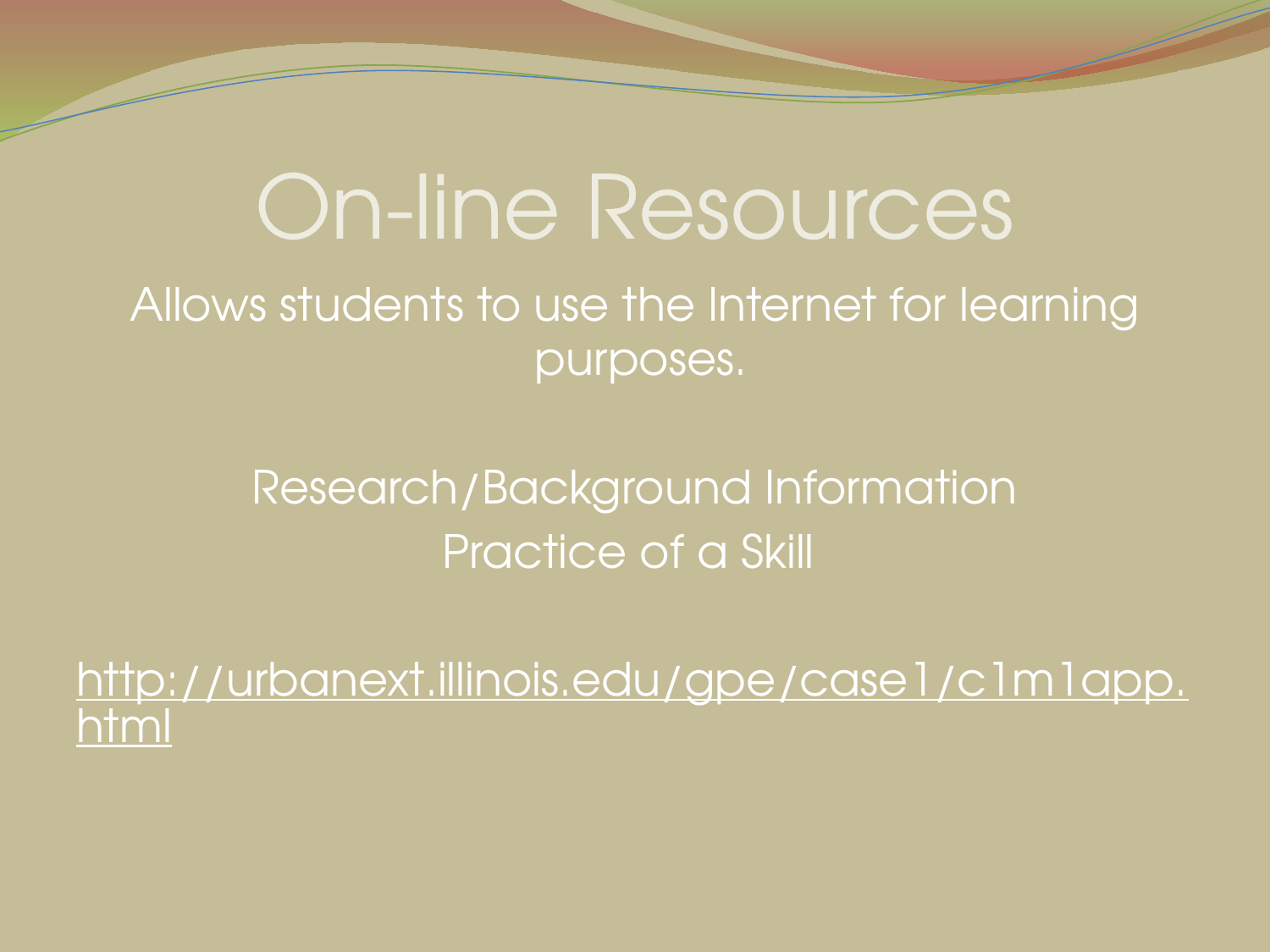

# On-line Resources
Allows students to use the Internet for learning purposes.

Research/Background Information
Practice of a Skill

http://urbanext.illinois.edu/gpe/case1/c1m1app.html